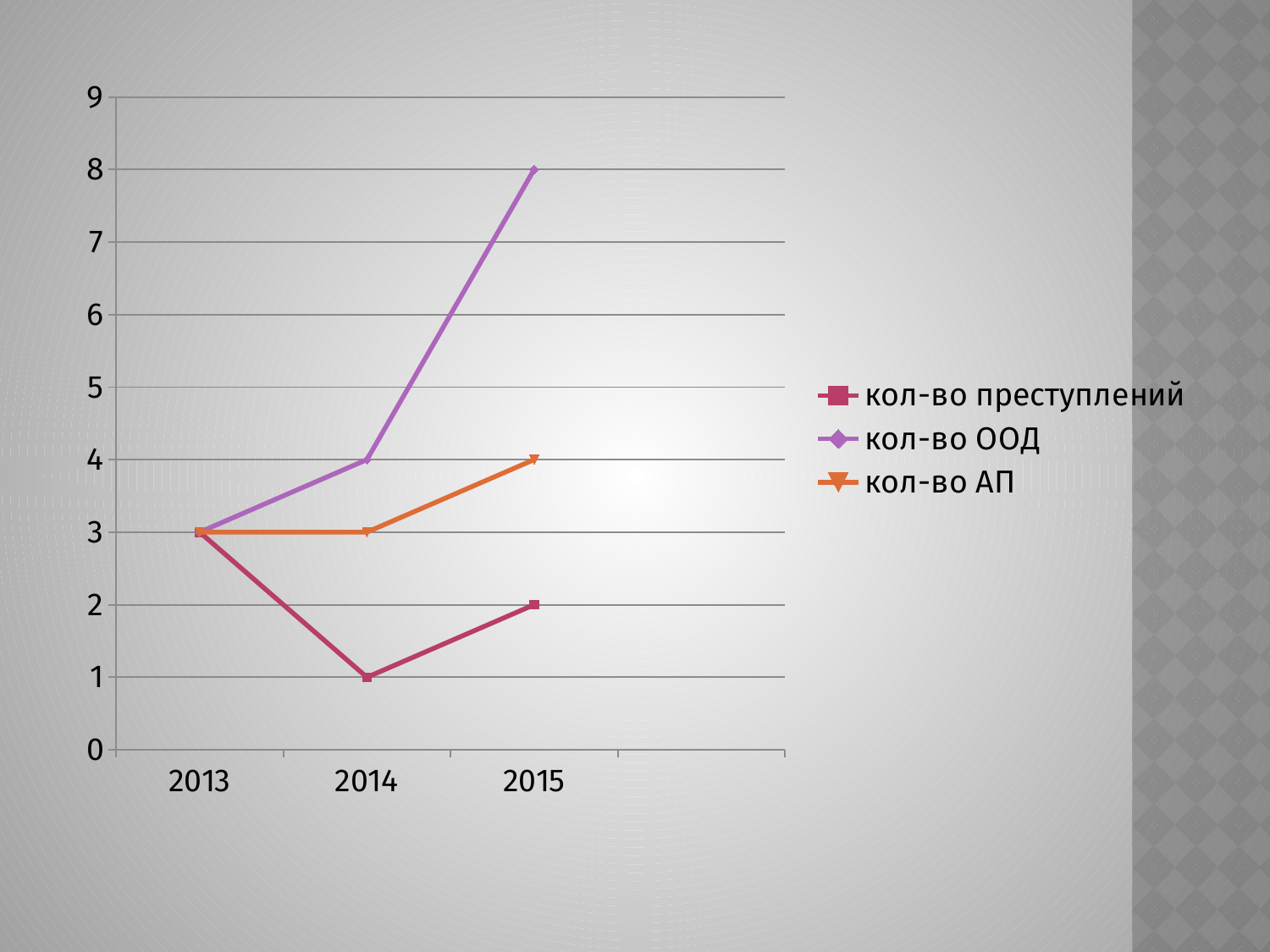

### Chart

| Category | кол-во преступлений | кол-во ООД | кол-во АП |
|---|---|---|---|
| 2013 | 3.0 | 3.0 | 3.0 |
| 2014 | 1.0 | 4.0 | 3.0 |
| 2015 | 2.0 | 8.0 | 4.0 |
|  | None | None | None |